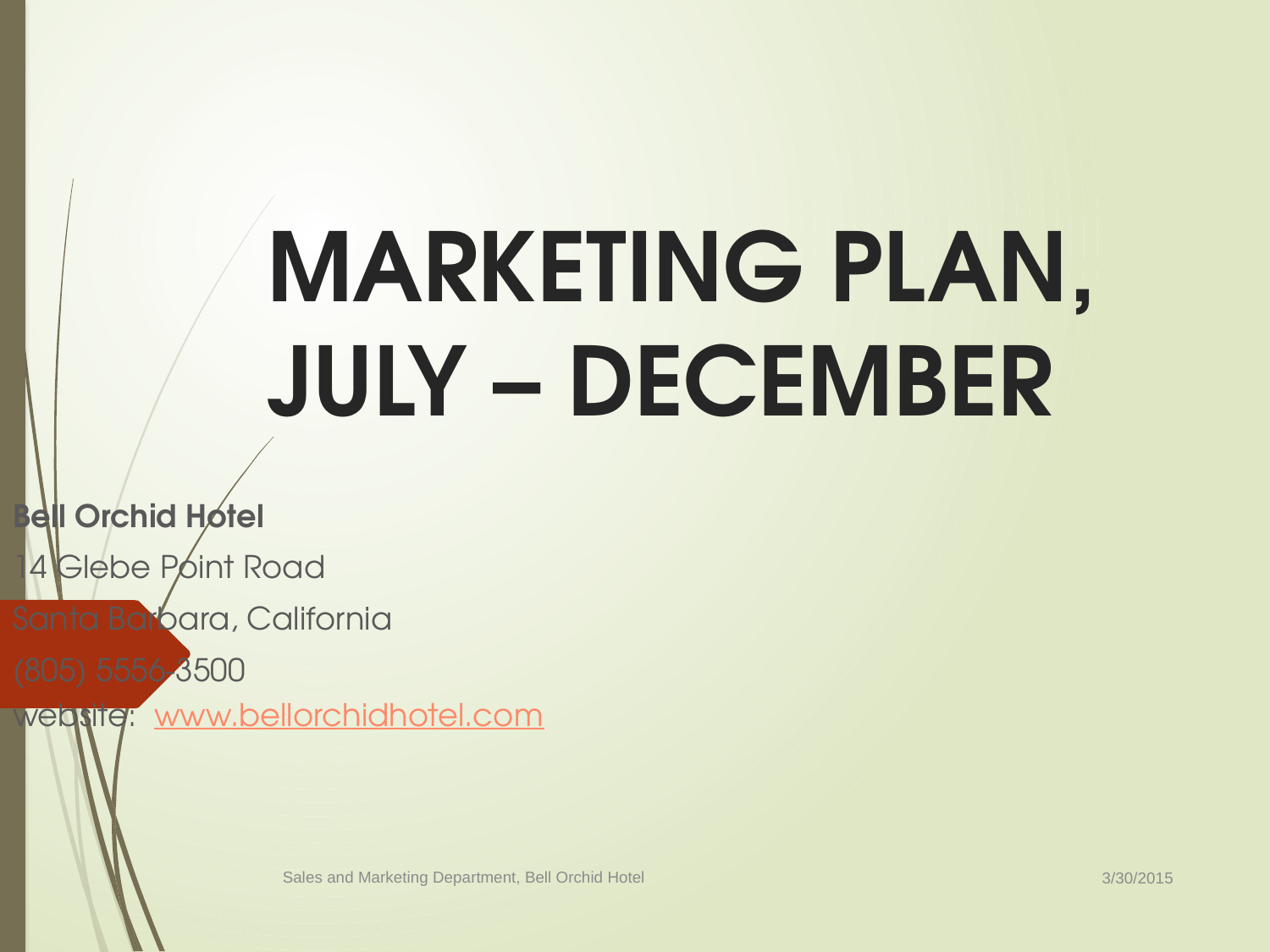

# MARKETING PLAN, JULY – DECEMBER
Bell Orchid Hotel
14 Glebe Point Road
Santa Barbara, California
(805) 5556-3500
website:  www.bellorchidhotel.com
3/30/2015
Sales and Marketing Department, Bell Orchid Hotel